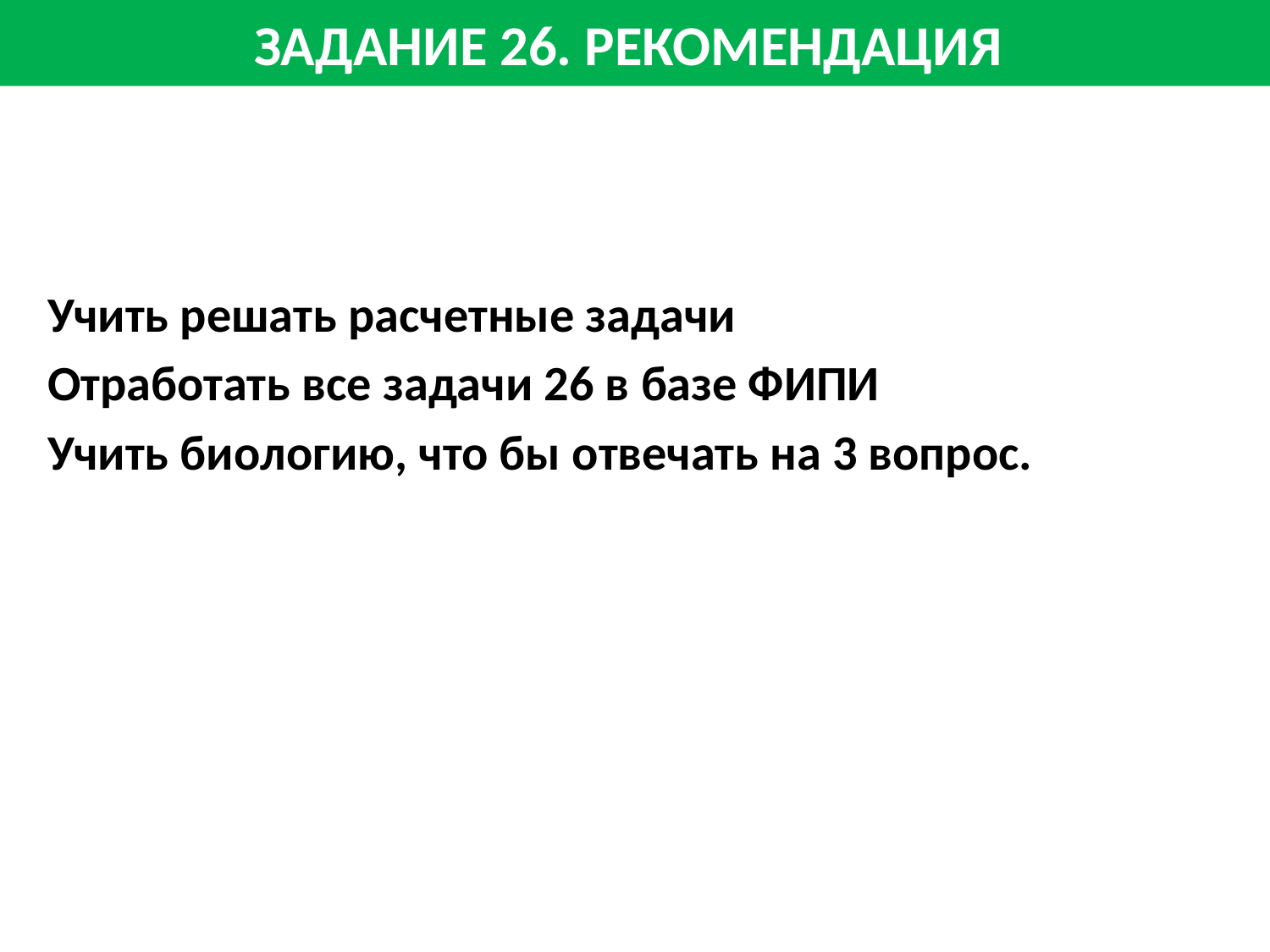

ЗАДАНИЕ 26. РЕКОМЕНДАЦИЯ
Учить решать расчетные задачи
Отработать все задачи 26 в базе ФИПИ
Учить биологию, что бы отвечать на 3 вопрос.